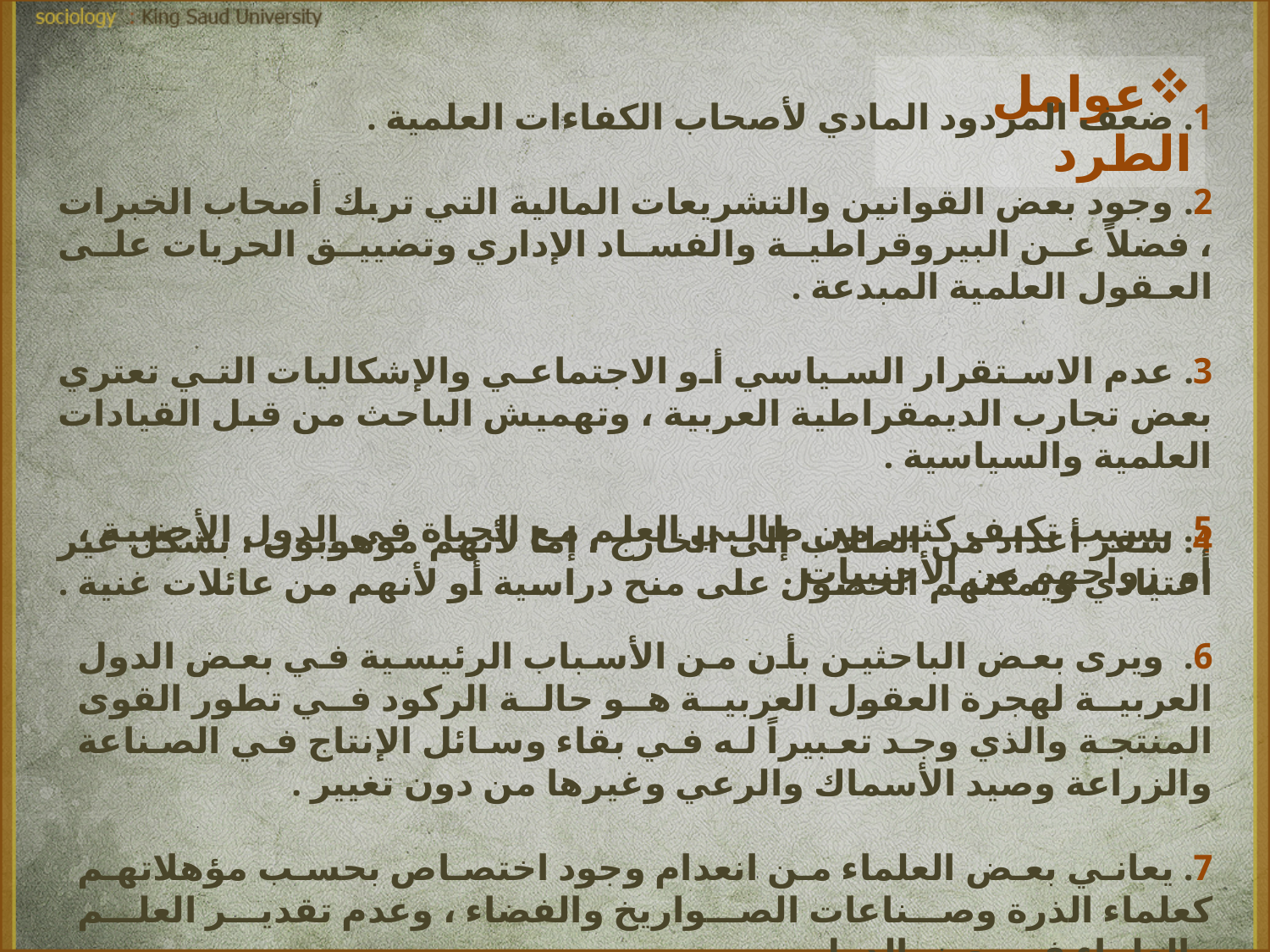

عوامل الطرد
1. ضعف المردود المادي لأصحاب الكفاءات العلمية .

2. وجود بعض القوانين والتشريعات المالية التي تربك أصحاب الخبرات ، فضلاً عن البيروقراطية والفساد الإداري وتضييق الحريات على العـقول العلمية المبدعة .

3. عدم الاستقرار السياسي أو الاجتماعي والإشكاليات التي تعتري بعض تجارب الديمقراطية العربية ، وتهميش الباحث من قبل القيادات العلمية والسياسية .

4. سفر أعداد من الطلاب إلى الخارج ، إما لأنهم موهوبون ، بشكل غير اعتيادي ويمكنهم الحصول على منح دراسية أو لأنهم من عائلات غنية .
5. بسبب تكيف كثير من طالبي العلم مع الحياة في الدول الأجنبية ، أو  زواجهم من الأجنبيات .

6.  ويرى بعض الباحثين بأن من الأسباب الرئيسية في بعض الدول العربية لهجرة العقول العربية هو حالة الركود في تطور القوى المنتجة والذي وجد تعبيراً له في بقاء وسائل الإنتاج في الصناعة والزراعة وصيد الأسماك والرعي وغيرها من دون تغيير .

7. يعاني بعض العلماء من انعدام وجود اختصاص بحسب مؤهلاتهم كعلماء الذرة وصناعات الصواريخ والفضاء ، وعدم تقدير العلم والعلماء في بعض الدول  .